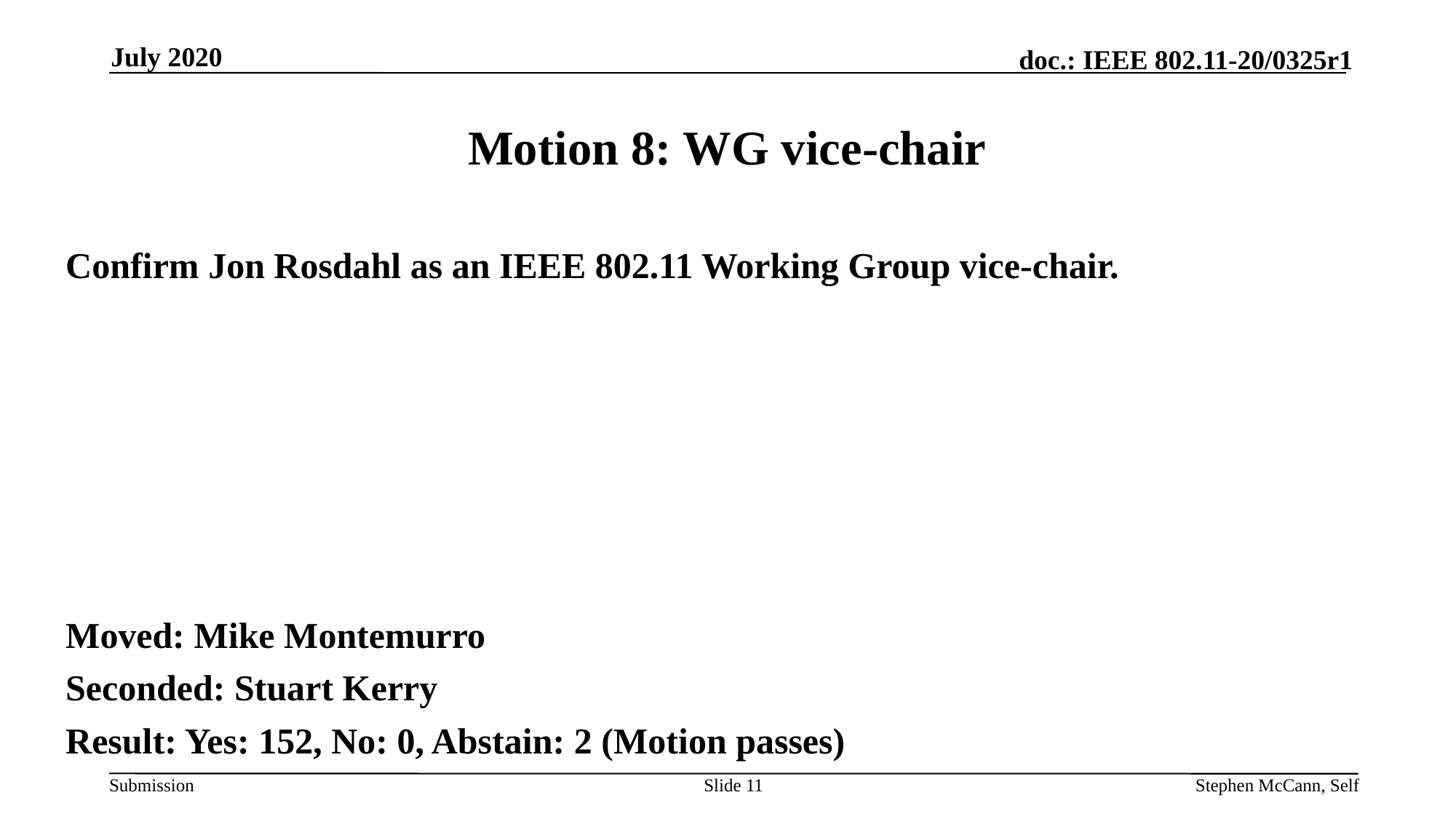

July 2020
# Motion 8: WG vice-chair
Confirm Jon Rosdahl as an IEEE 802.11 Working Group vice-chair.

Moved: Mike Montemurro
Seconded: Stuart Kerry
Result: Yes: 152, No: 0, Abstain: 2 (Motion passes)

Slide 11
Stephen McCann, Self